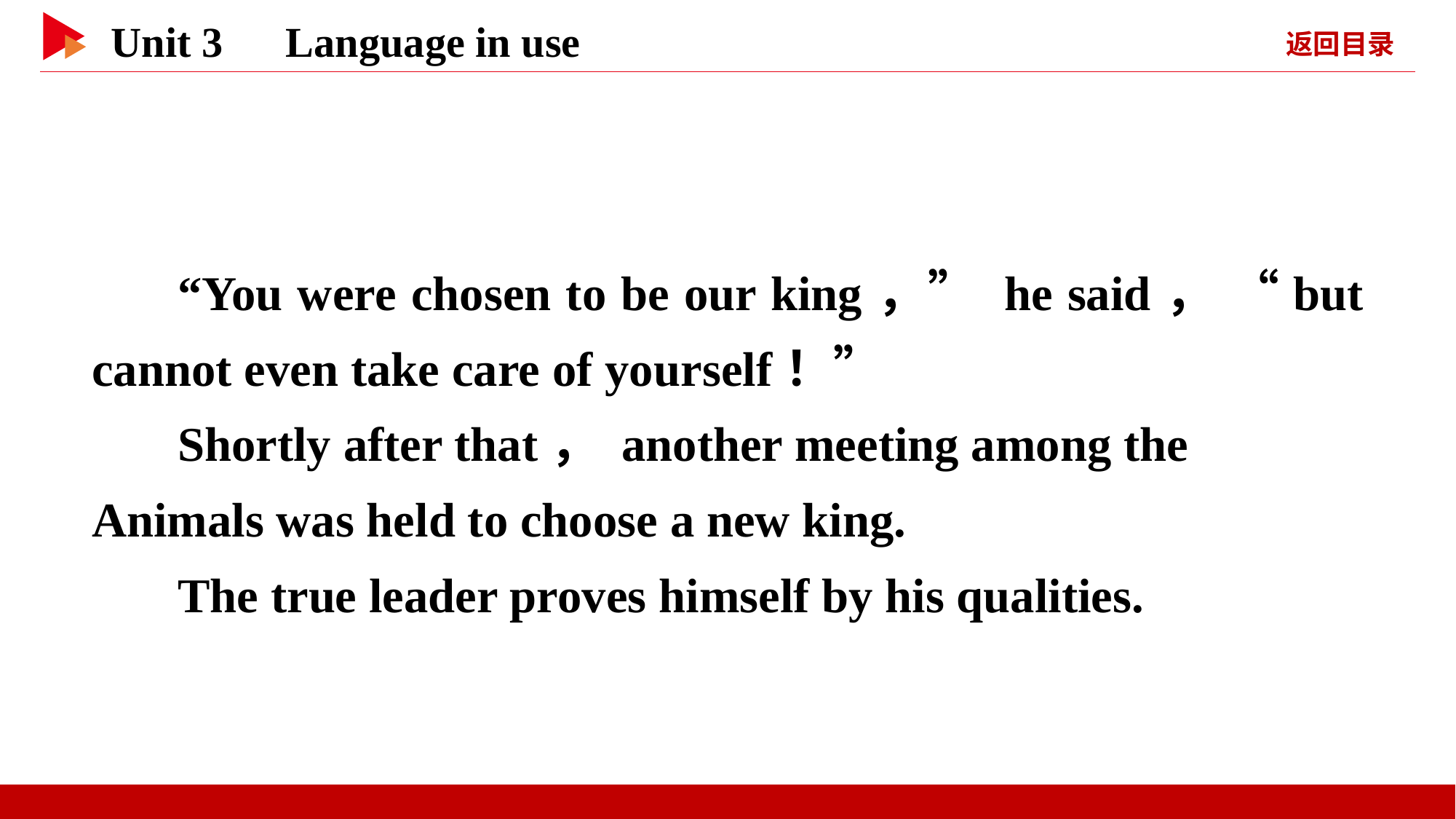

“You were chosen to be our king，” he said， “but cannot even take care of yourself！”
Shortly after that， another meeting among the Animals was held to choose a new king.
The true leader proves himself by his qualities.